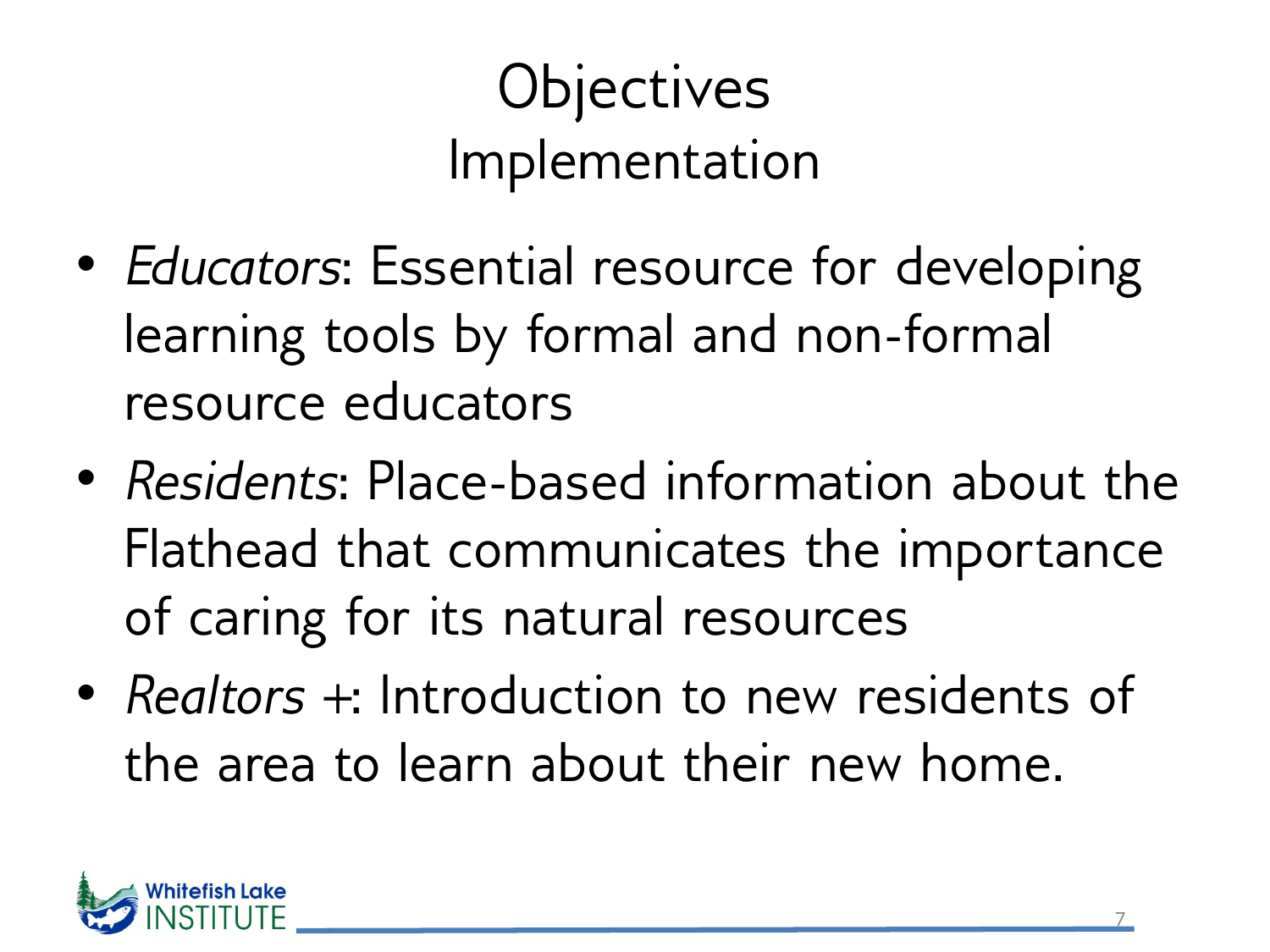

# Objectives Implementation
Educators: Essential resource for developing learning tools by formal and non-formal resource educators
Residents: Place-based information about the Flathead that communicates the importance of caring for its natural resources
Realtors +: Introduction to new residents of the area to learn about their new home.